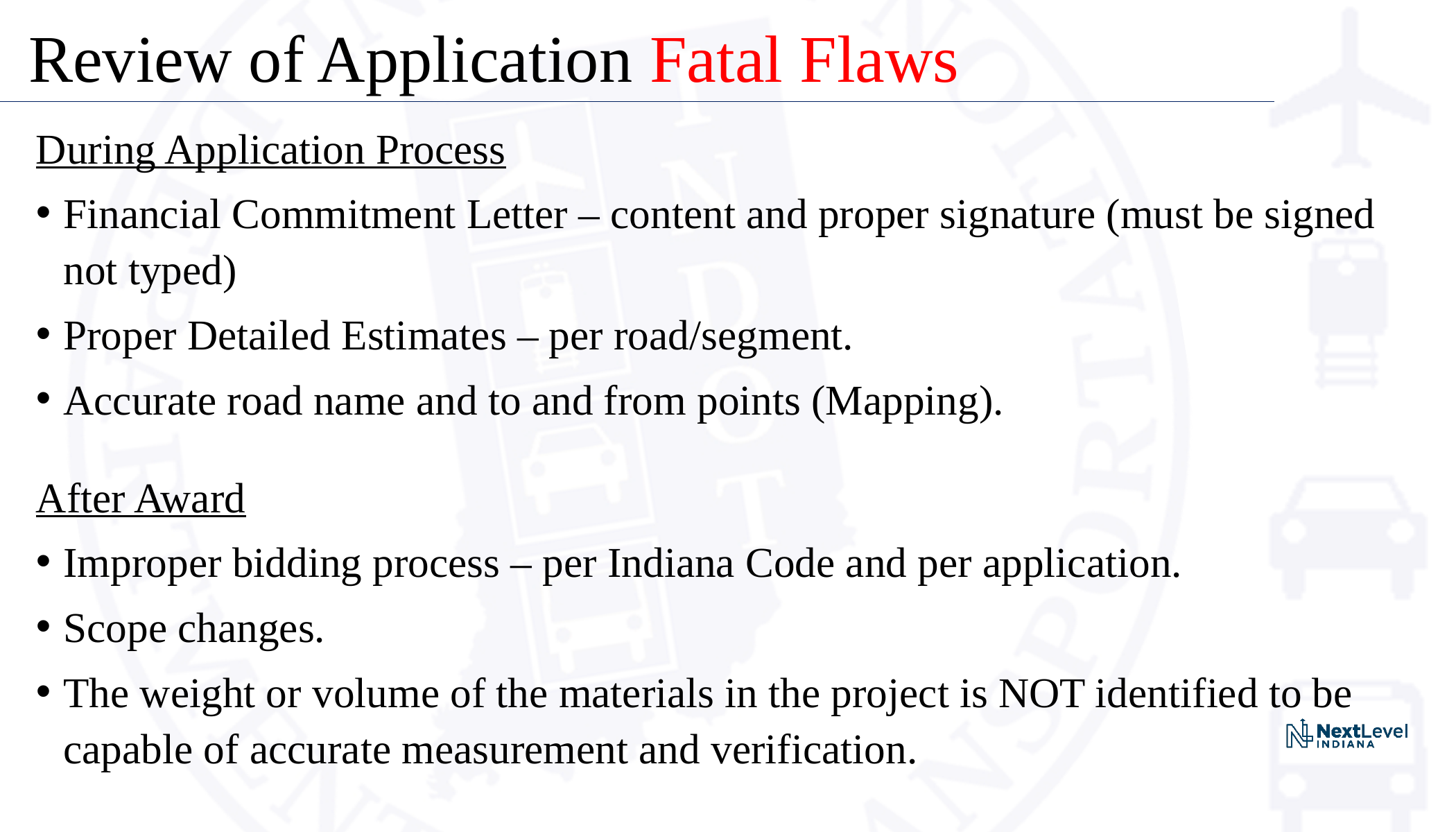

# Review of Application Fatal Flaws
During Application Process
Financial Commitment Letter – content and proper signature (must be signed not typed)
Proper Detailed Estimates – per road/segment.
Accurate road name and to and from points (Mapping).

After Award
Improper bidding process – per Indiana Code and per application.
Scope changes.
The weight or volume of the materials in the project is NOT identified to be capable of accurate measurement and verification.